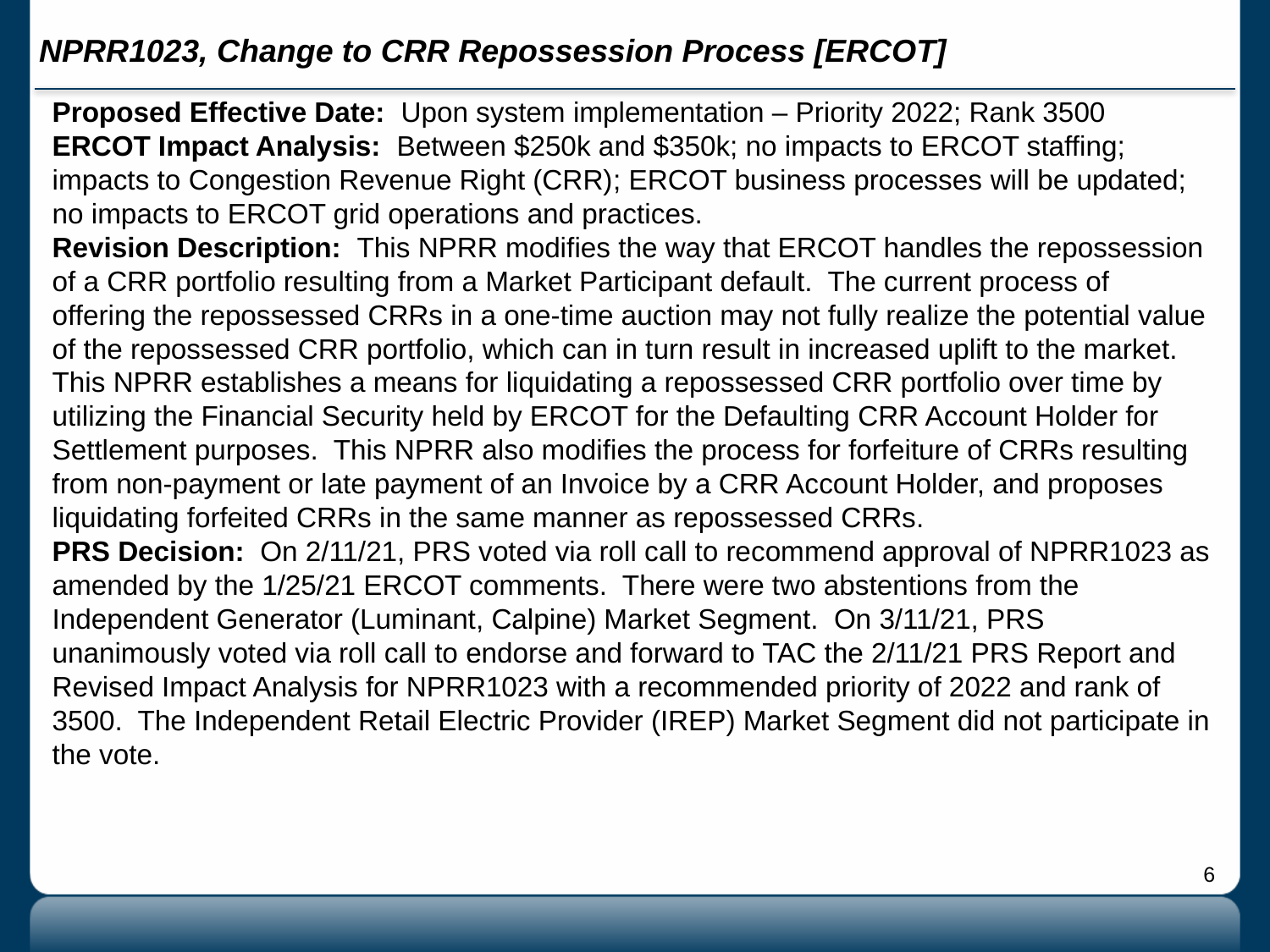

# NPRR1023, Change to CRR Repossession Process [ERCOT]
Proposed Effective Date:  Upon system implementation – Priority 2022; Rank 3500
ERCOT Impact Analysis:  Between $250k and $350k; no impacts to ERCOT staffing; impacts to Congestion Revenue Right (CRR); ERCOT business processes will be updated; no impacts to ERCOT grid operations and practices.
Revision Description:  This NPRR modifies the way that ERCOT handles the repossession of a CRR portfolio resulting from a Market Participant default.  The current process of offering the repossessed CRRs in a one-time auction may not fully realize the potential value of the repossessed CRR portfolio, which can in turn result in increased uplift to the market.  This NPRR establishes a means for liquidating a repossessed CRR portfolio over time by utilizing the Financial Security held by ERCOT for the Defaulting CRR Account Holder for Settlement purposes.  This NPRR also modifies the process for forfeiture of CRRs resulting from non-payment or late payment of an Invoice by a CRR Account Holder, and proposes liquidating forfeited CRRs in the same manner as repossessed CRRs.
PRS Decision:  On 2/11/21, PRS voted via roll call to recommend approval of NPRR1023 as amended by the 1/25/21 ERCOT comments.  There were two abstentions from the Independent Generator (Luminant, Calpine) Market Segment.  On 3/11/21, PRS unanimously voted via roll call to endorse and forward to TAC the 2/11/21 PRS Report and Revised Impact Analysis for NPRR1023 with a recommended priority of 2022 and rank of 3500.  The Independent Retail Electric Provider (IREP) Market Segment did not participate in the vote.